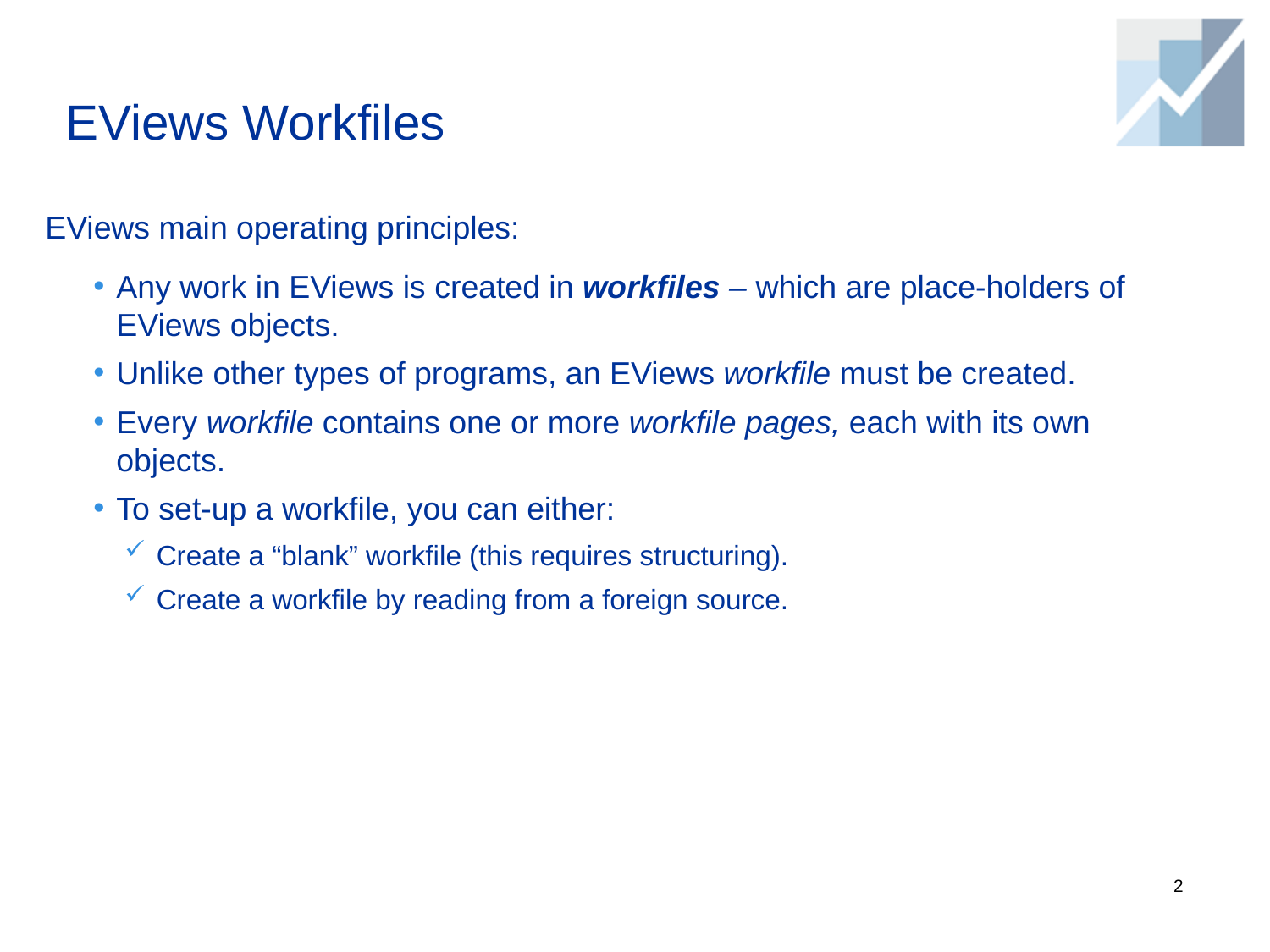

# EViews Workfiles
EViews main operating principles:
Any work in EViews is created in workfiles – which are place-holders of EViews objects.
Unlike other types of programs, an EViews workfile must be created.
Every workfile contains one or more workfile pages, each with its own objects.
To set-up a workfile, you can either:
Create a “blank” workfile (this requires structuring).
Create a workfile by reading from a foreign source.

2